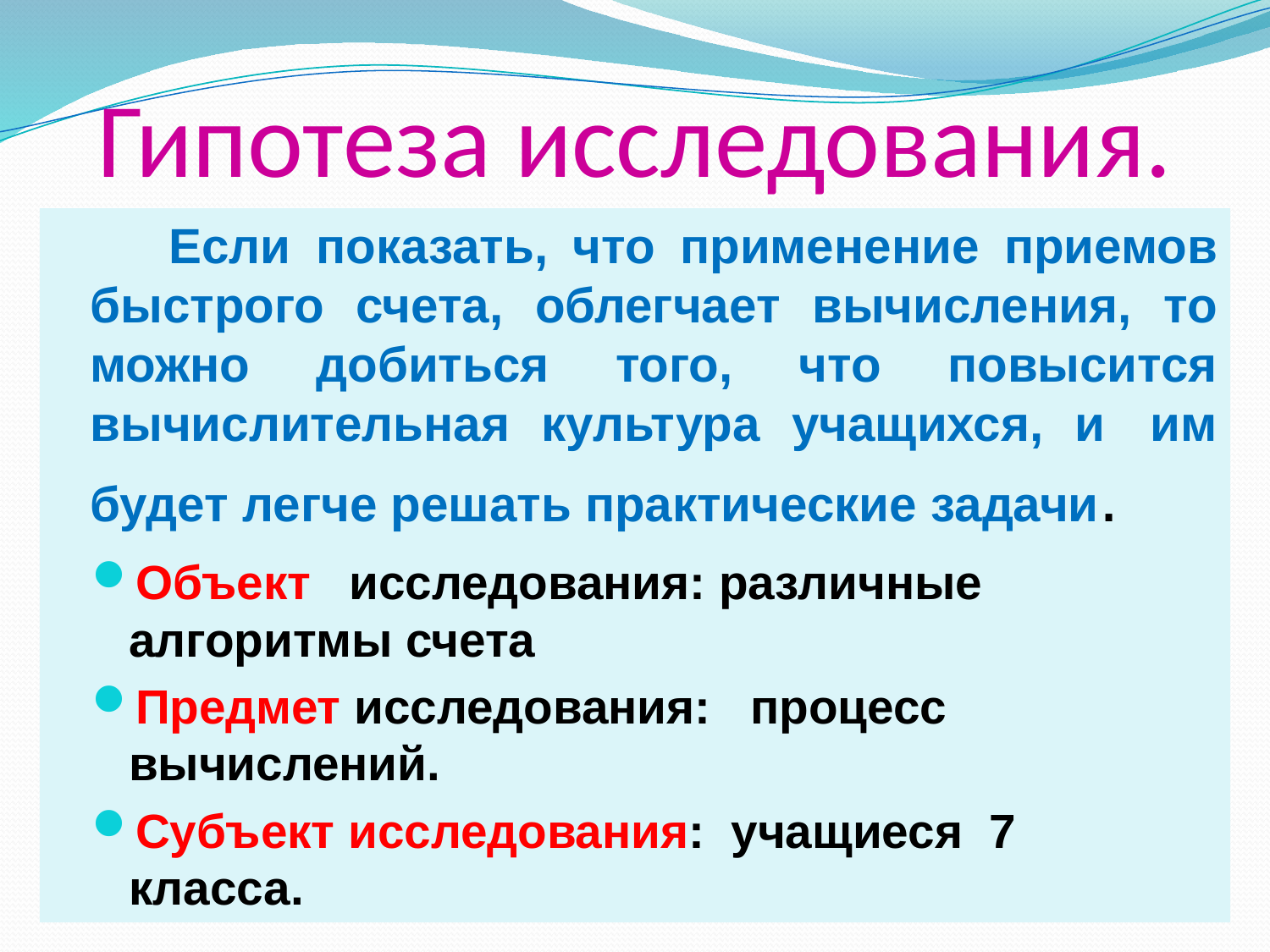

# Гипотеза исследования.
     Если показать, что применение приемов быстрого счета, облегчает вычисления, то можно добиться того, что повысится вычислительная культура учащихся, и  им будет легче решать практические задачи.

Объект   исследования: различные алгоритмы счета
Предмет исследования:   процесс вычислений.
Субъект исследования:  учащиеся  7 класса.